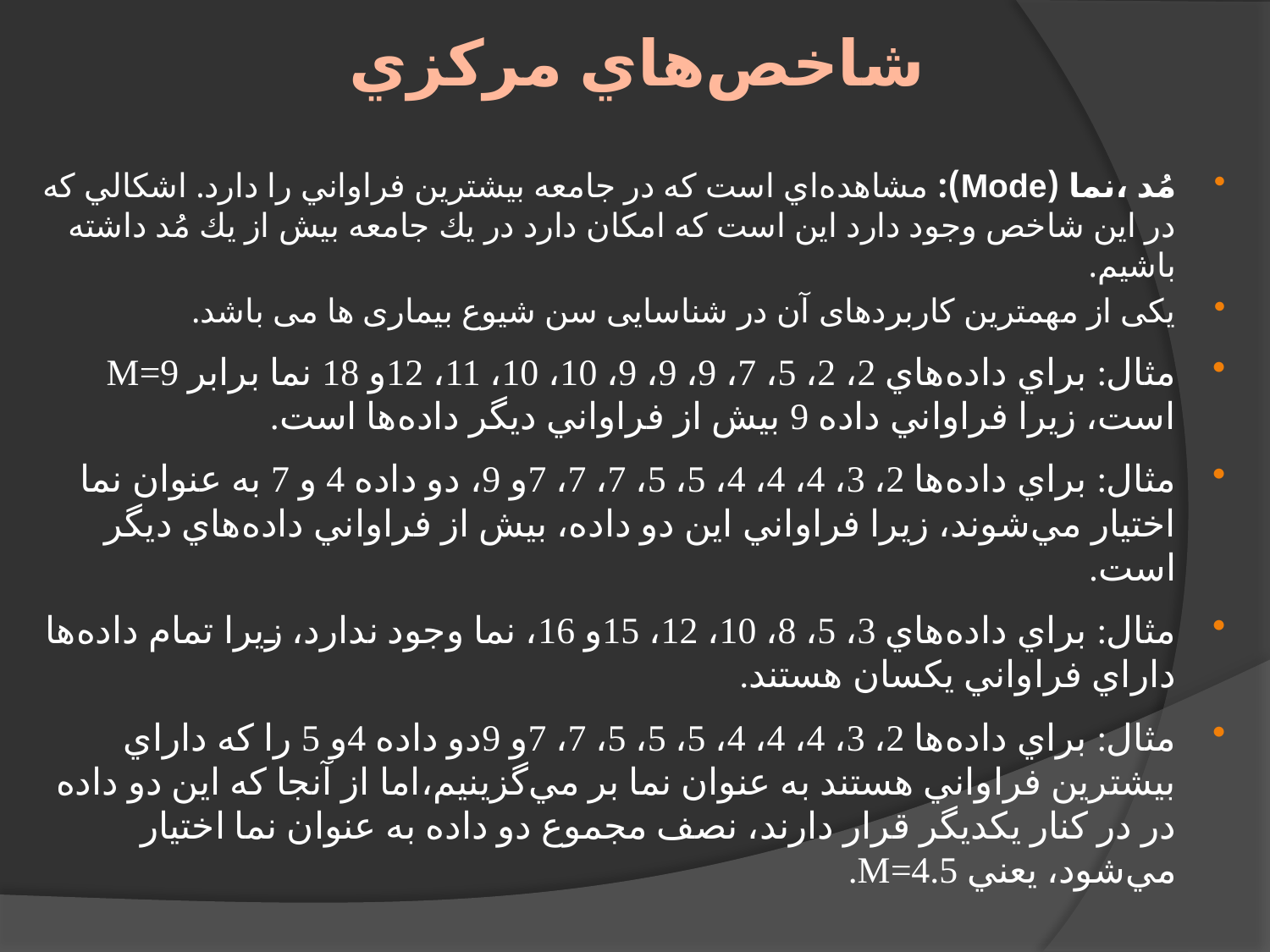

# شاخص‌هاي مركزي
مُد ،نما (Mode): مشاهده‌اي است كه در جامعه بيشترين فراواني را دارد. اشكالي كه در اين شاخص وجود دارد اين است كه امكان دارد در يك جامعه بيش از يك مُد داشته باشيم.
یکی از مهمترین کاربردهای آن در شناسایی سن شیوع بیماری ها می باشد.
مثال: براي داده‌هاي 2، 2، 5، 7، 9، 9، 9، 10، 10، 11، 12و 18 نما برابر 9=M است، زيرا فراواني داده 9 بيش از فراواني ديگر داده‌ها است.
مثال: براي داده‌ها 2، 3، 4، 4، 4، 5، 5، 7، 7، 7و 9، دو داده 4 و 7 به عنوان نما اختيار مي‌شوند، زيرا فراواني اين دو داده، بيش از فراواني داده‌هاي ديگر است.
مثال: براي داده‌هاي 3، 5، 8، 10، 12، 15و 16، نما وجود ندارد، زيرا تمام داده‌ها داراي فراواني يكسان هستند.
مثال: براي داده‌ها 2، 3، 4، 4، 4، 5، 5، 5، 7، 7و 9دو داده 4و 5 را كه داراي بيشترين فراواني هستند به عنوان نما بر مي‌گزينيم،‌اما از آنجا كه اين دو داده در در كنار يكديگر قرار دارند، ‌نصف مجموع دو داده به عنوان نما اختيار مي‌شود،‌ يعني 4.5=M.